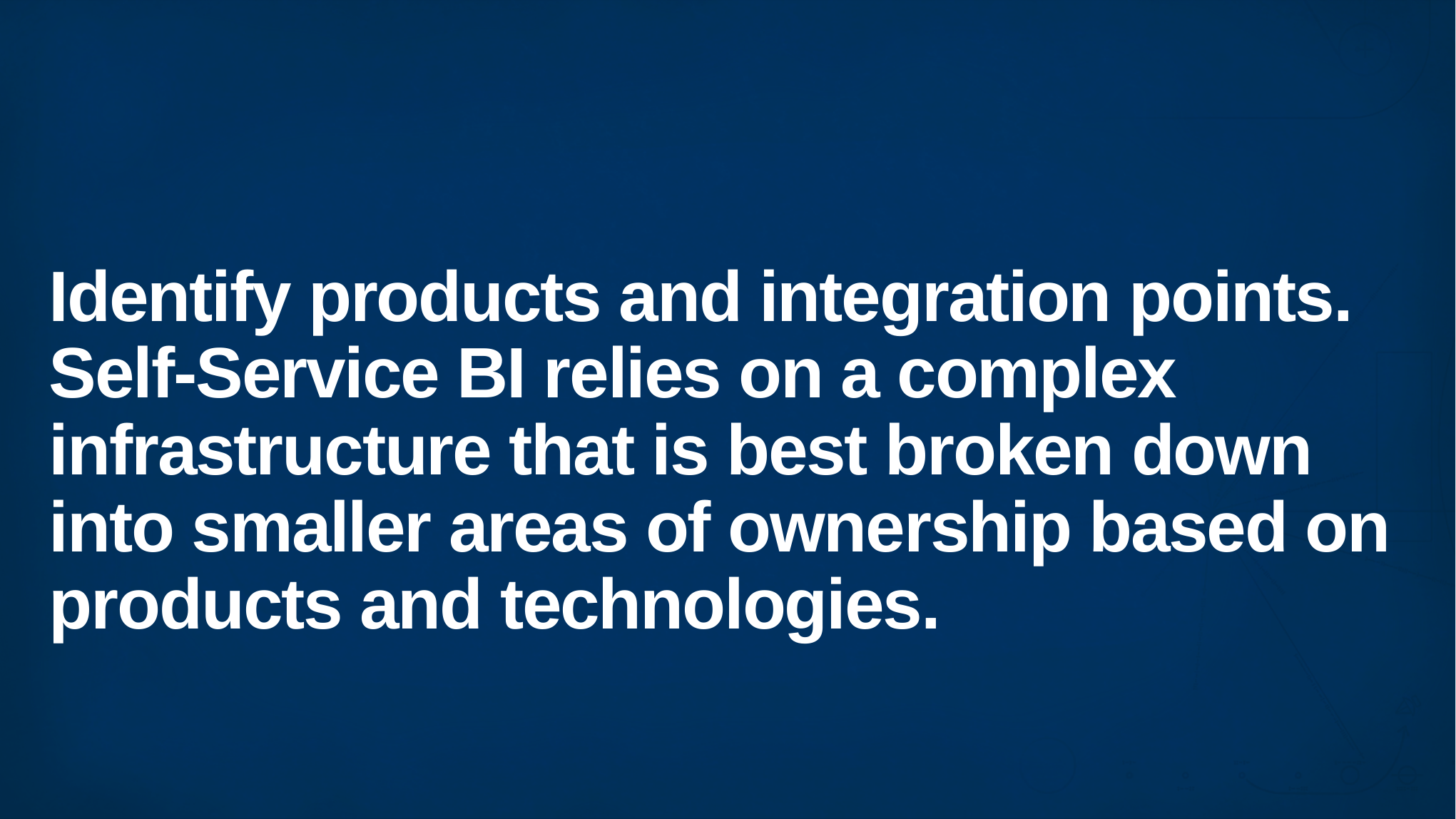

Identify products and integration points. Self-Service BI relies on a complex infrastructure that is best broken down into smaller areas of ownership based on products and technologies.